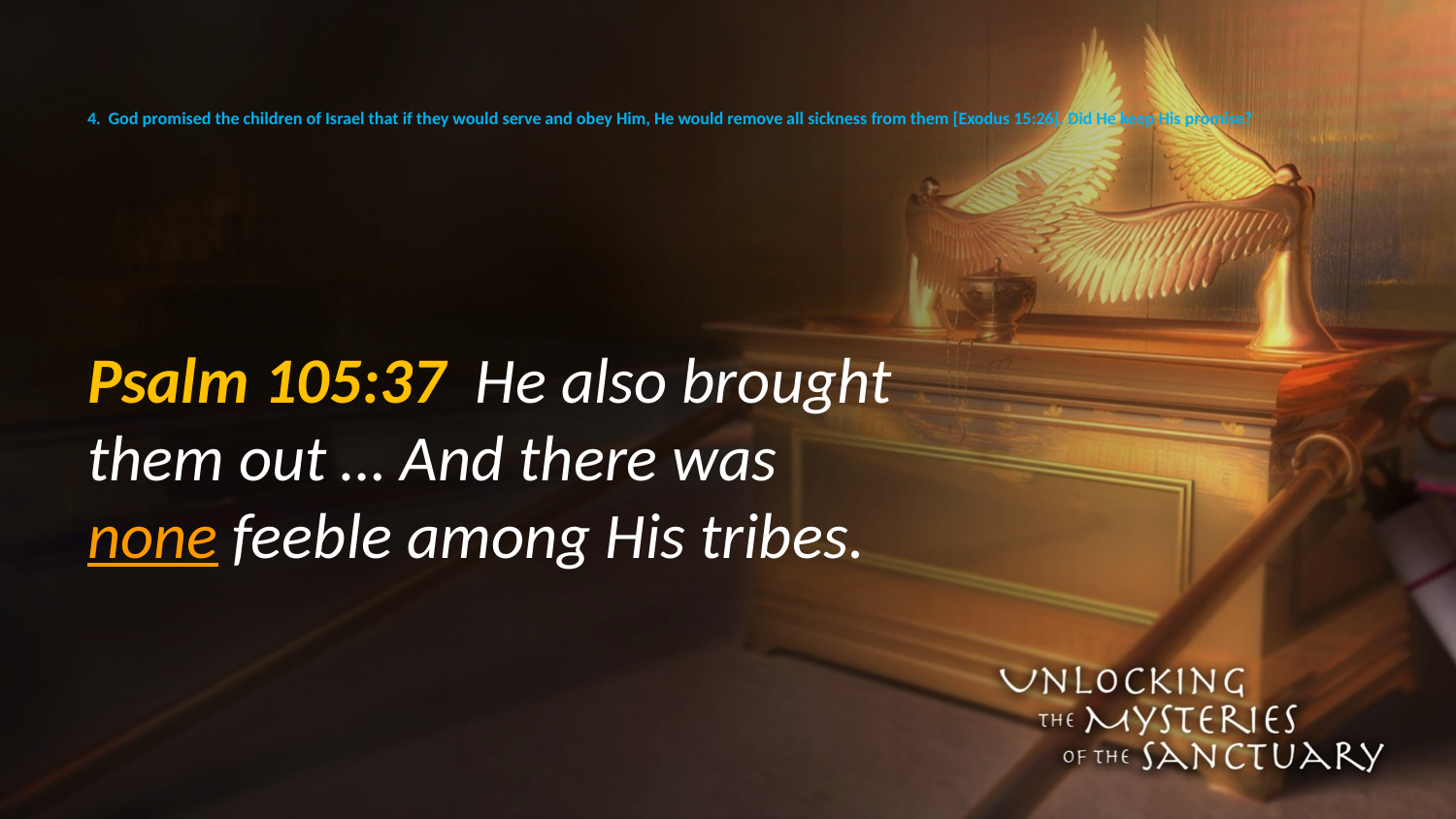

# 4.  God promised the children of Israel that if they would serve and obey Him, He would remove all sickness from them [Exodus 15:26]. Did He keep His promise?

Psalm 105:37  He also brought them out … And there was none feeble among His tribes.